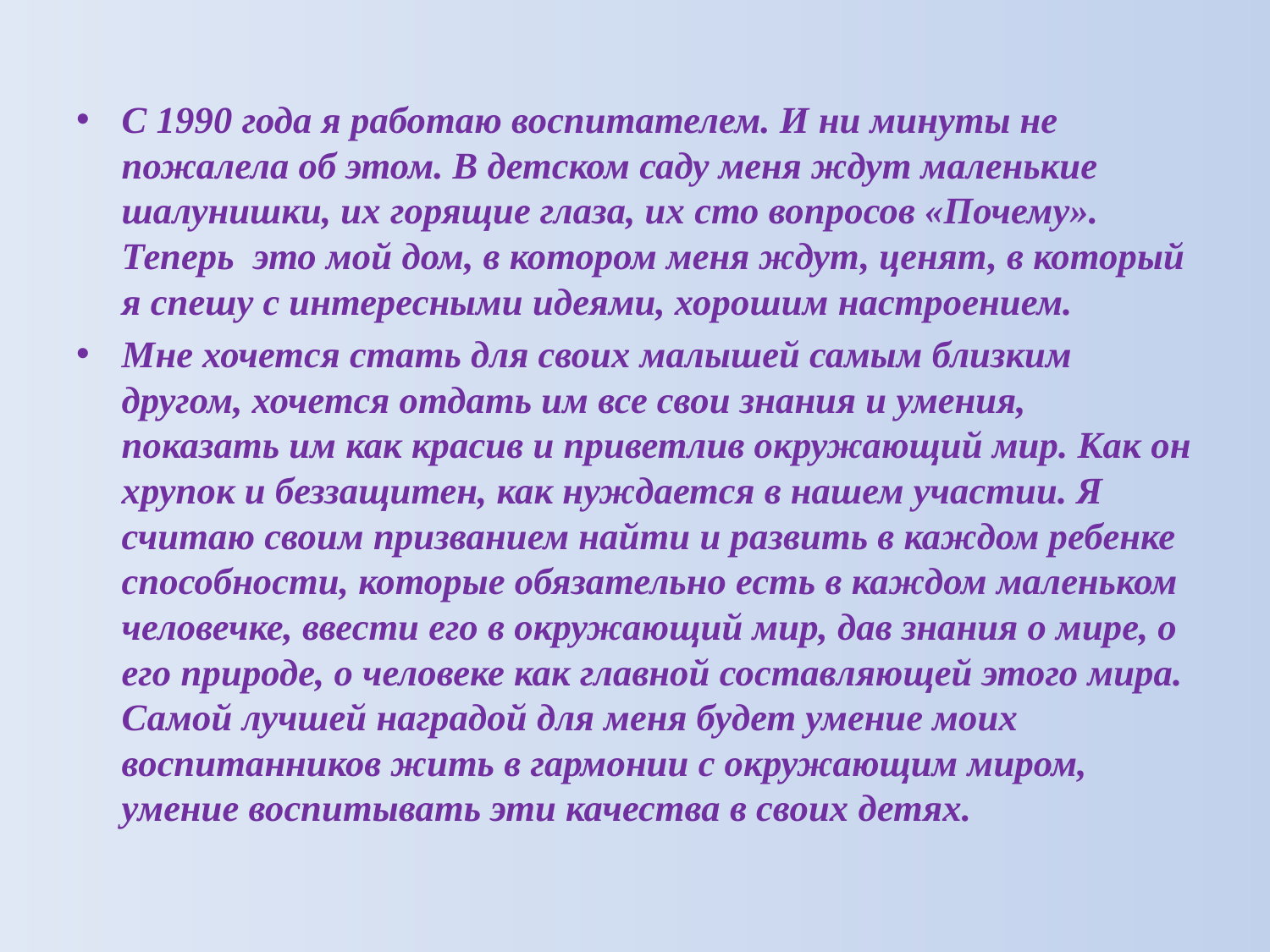

С 1990 года я работаю воспитателем. И ни минуты не пожалела об этом. В детском саду меня ждут маленькие шалунишки, их горящие глаза, их сто вопросов «Почему». Теперь  это мой дом, в котором меня ждут, ценят, в который я спешу с интересными идеями, хорошим настроением.
Мне хочется стать для своих малышей самым близким другом, хочется отдать им все свои знания и умения, показать им как красив и приветлив окружающий мир. Как он хрупок и беззащитен, как нуждается в нашем участии. Я считаю своим призванием найти и развить в каждом ребенке способности, которые обязательно есть в каждом маленьком человечке, ввести его в окружающий мир, дав знания о мире, о его природе, о человеке как главной составляющей этого мира. Самой лучшей наградой для меня будет умение моих воспитанников жить в гармонии с окружающим миром, умение воспитывать эти качества в своих детях.